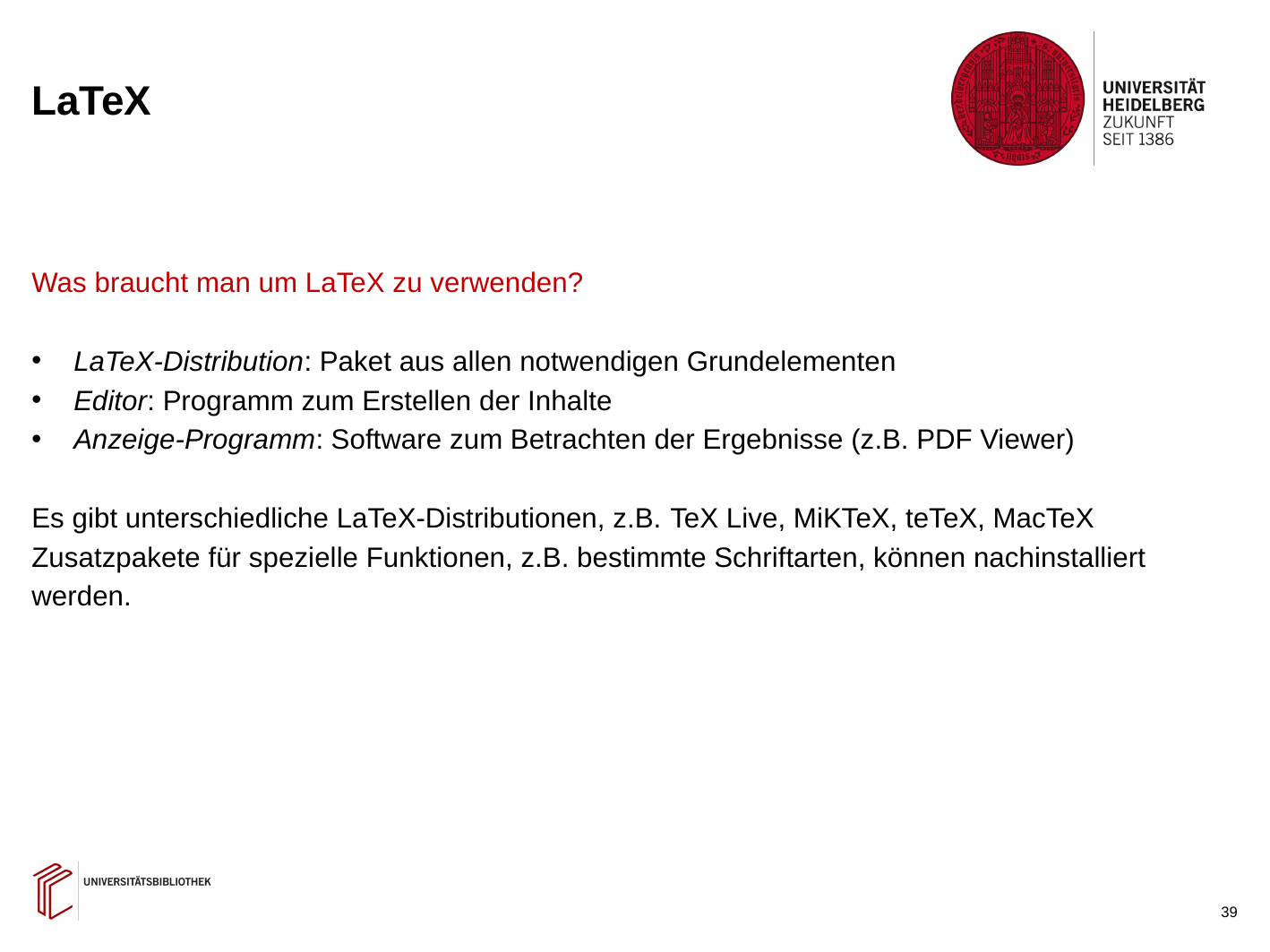

# LaTeX
Was braucht man um LaTeX zu verwenden?

LaTeX-Distribution: Paket aus allen notwendigen Grundelementen
Editor: Programm zum Erstellen der Inhalte
Anzeige-Programm: Software zum Betrachten der Ergebnisse (z.B. PDF Viewer)

Es gibt unterschiedliche LaTeX-Distributionen, z.B. TeX Live, MiKTeX, teTeX, MacTeX
Zusatzpakete für spezielle Funktionen, z.B. bestimmte Schriftarten, können nachinstalliert werden.

39